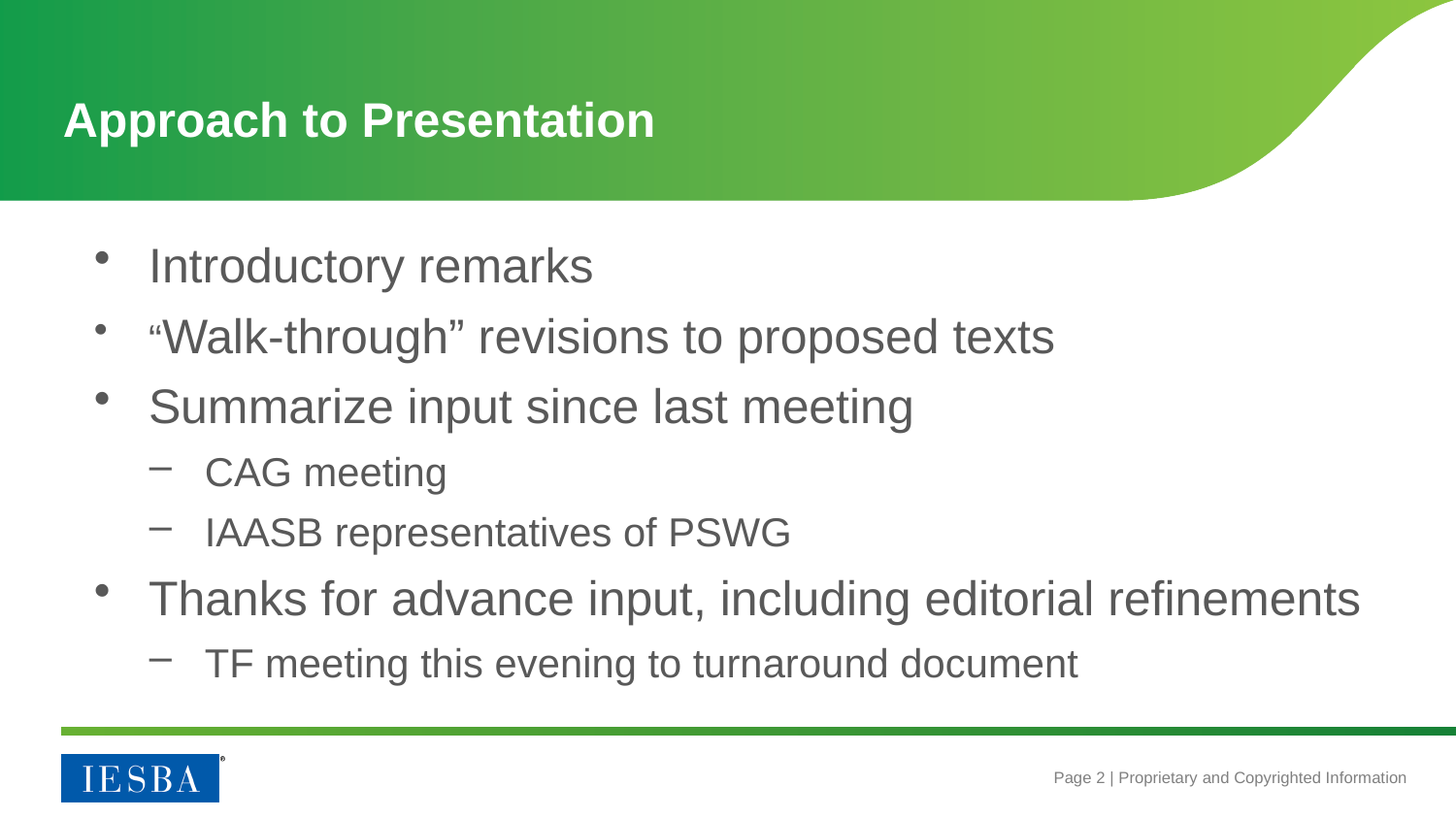

Approach to Presentation
Introductory remarks
“Walk-through” revisions to proposed texts
Summarize input since last meeting
CAG meeting
IAASB representatives of PSWG
Thanks for advance input, including editorial refinements
TF meeting this evening to turnaround document